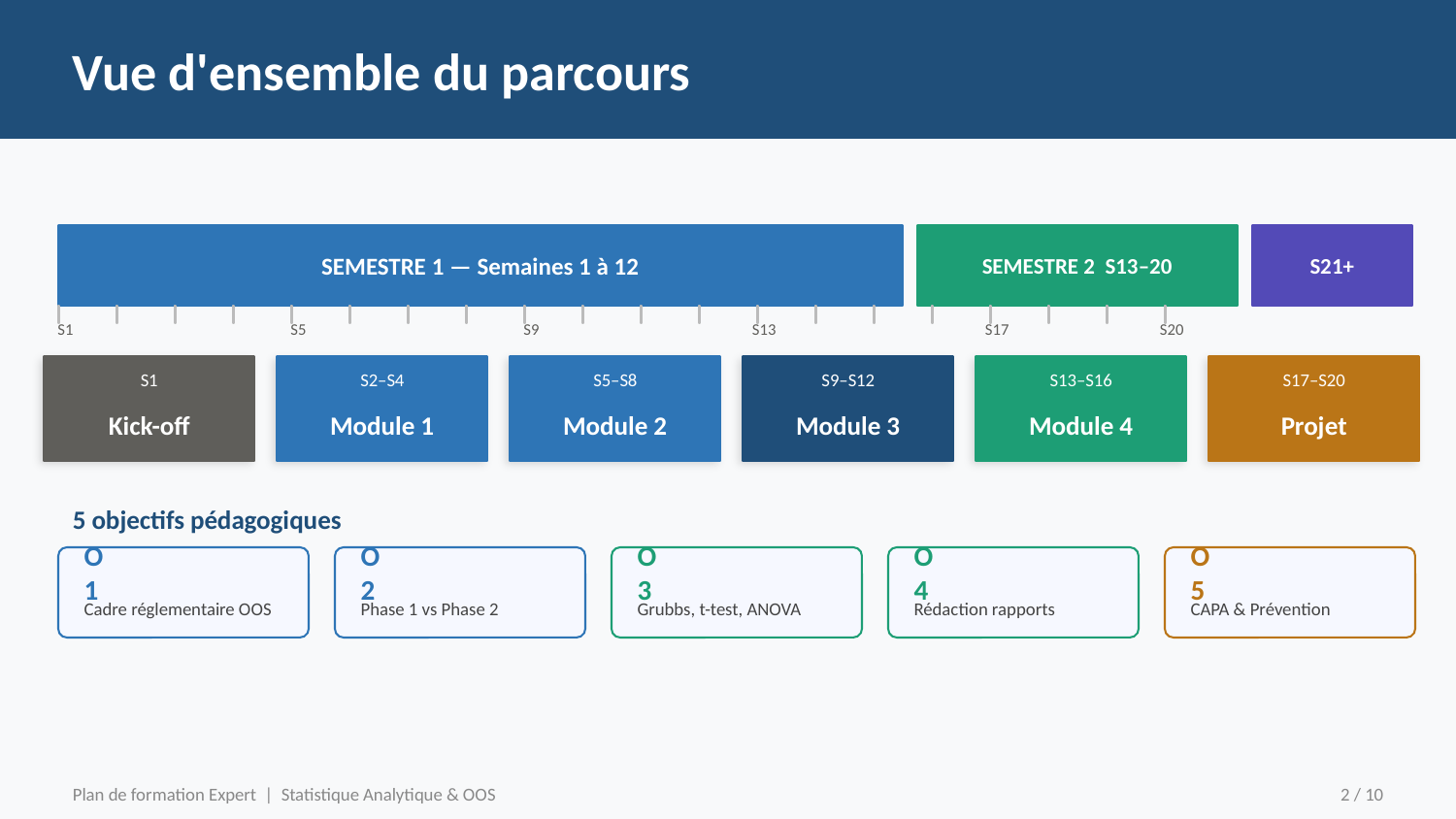

Vue d'ensemble du parcours

SEMESTRE 1 — Semaines 1 à 12

SEMESTRE 2  S13–20

S21+

S1
S5
S9
S13
S17
S20

S1
S2–S4
S5–S8
S9–S12
S13–S16
S17–S20
Kick-off
Module 1
Module 2
Module 3
Module 4
Projet
5 objectifs pédagogiques

O1
O2
O3
O4
O5
Cadre réglementaire OOS
Phase 1 vs Phase 2
Grubbs, t-test, ANOVA
Rédaction rapports
CAPA & Prévention
Plan de formation Expert  |  Statistique Analytique & OOS
2 / 10